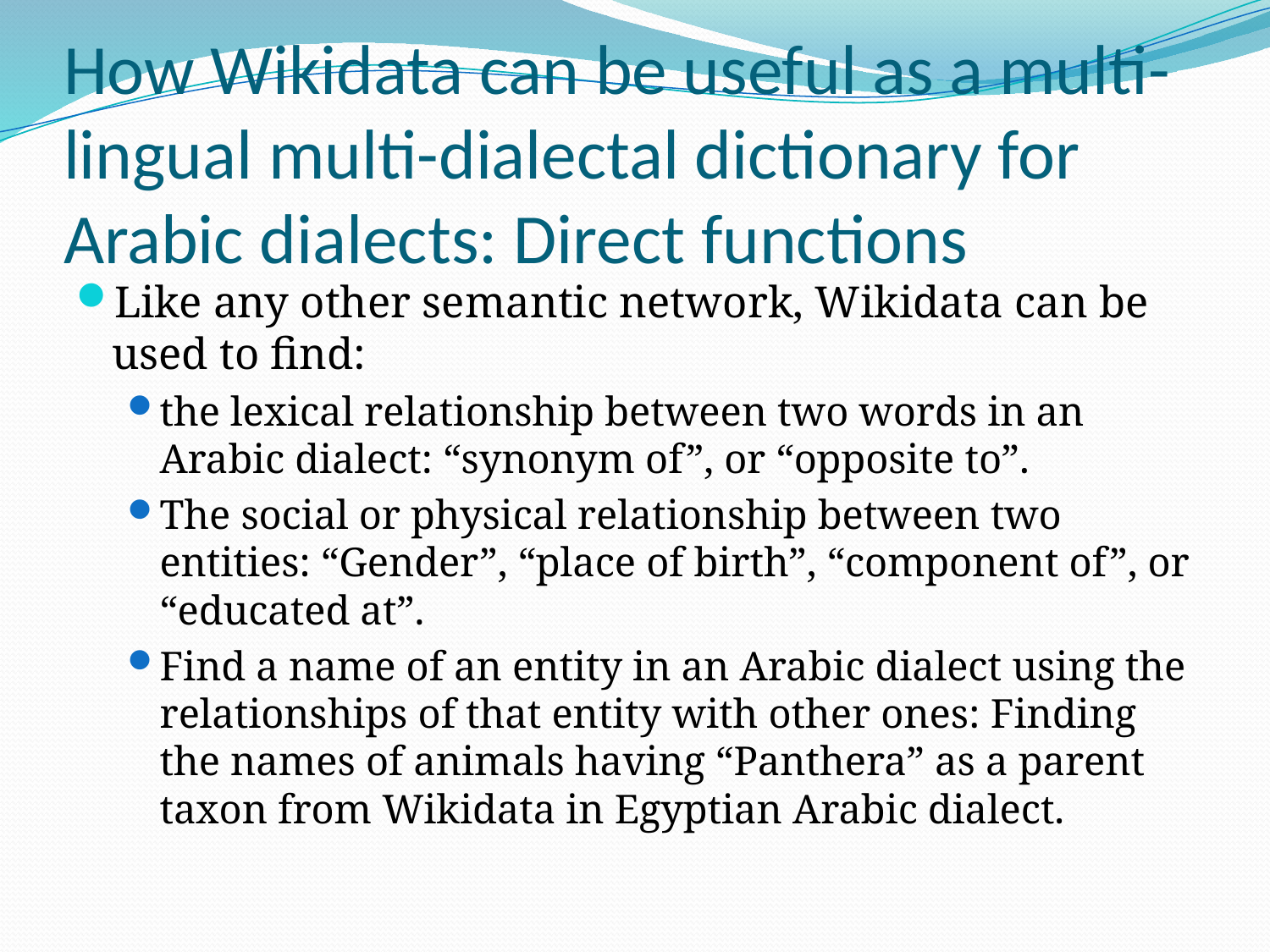

# How Wikidata can be useful as a multi-lingual multi-dialectal dictionary for Arabic dialects: Direct functions
Like any other semantic network, Wikidata can be used to find:
the lexical relationship between two words in an Arabic dialect: “synonym of”, or “opposite to”.
The social or physical relationship between two entities: “Gender”, “place of birth”, “component of”, or “educated at”.
Find a name of an entity in an Arabic dialect using the relationships of that entity with other ones: Finding the names of animals having “Panthera” as a parent taxon from Wikidata in Egyptian Arabic dialect.